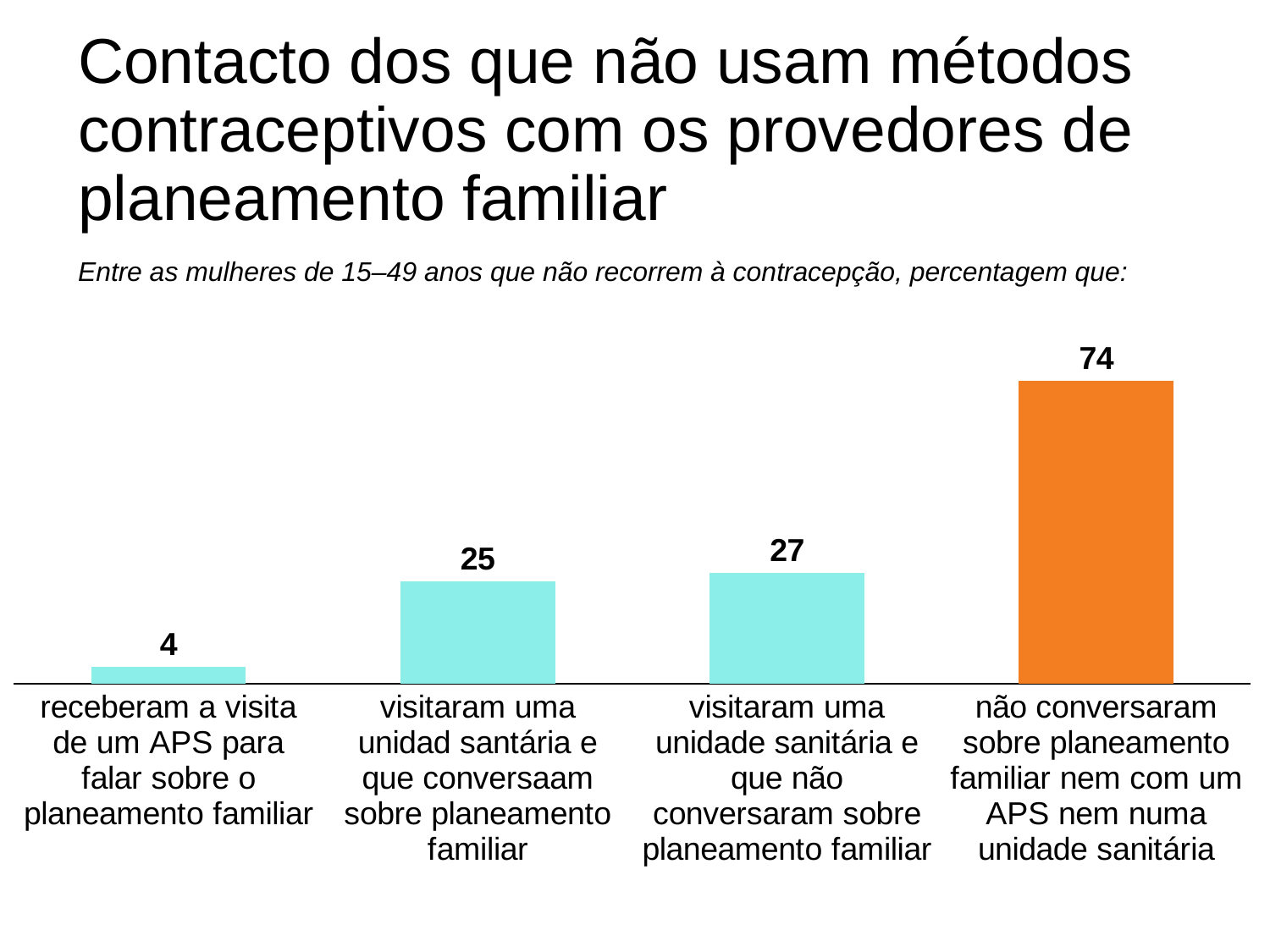

# Contacto dos que não usam métodos contraceptivos com os provedores de planeamento familiar
Entre as mulheres de 15–49 anos que não recorrem à contracepção, percentagem que:

### Chart

| Category | receberam a visita de um APS para falar sobre o planeamento familiar |
|---|---|
| receberam a visita de um APS para falar sobre o planeamento familiar | 4.0 |
| visitaram uma unidad santária e que conversaam sobre planeamento familiar | 25.0 |
| visitaram uma unidade sanitária e que não conversaram sobre planeamento familiar | 27.0 |
| não conversaram sobre planeamento familiar nem com um APS nem numa unidade sanitária | 74.0 |